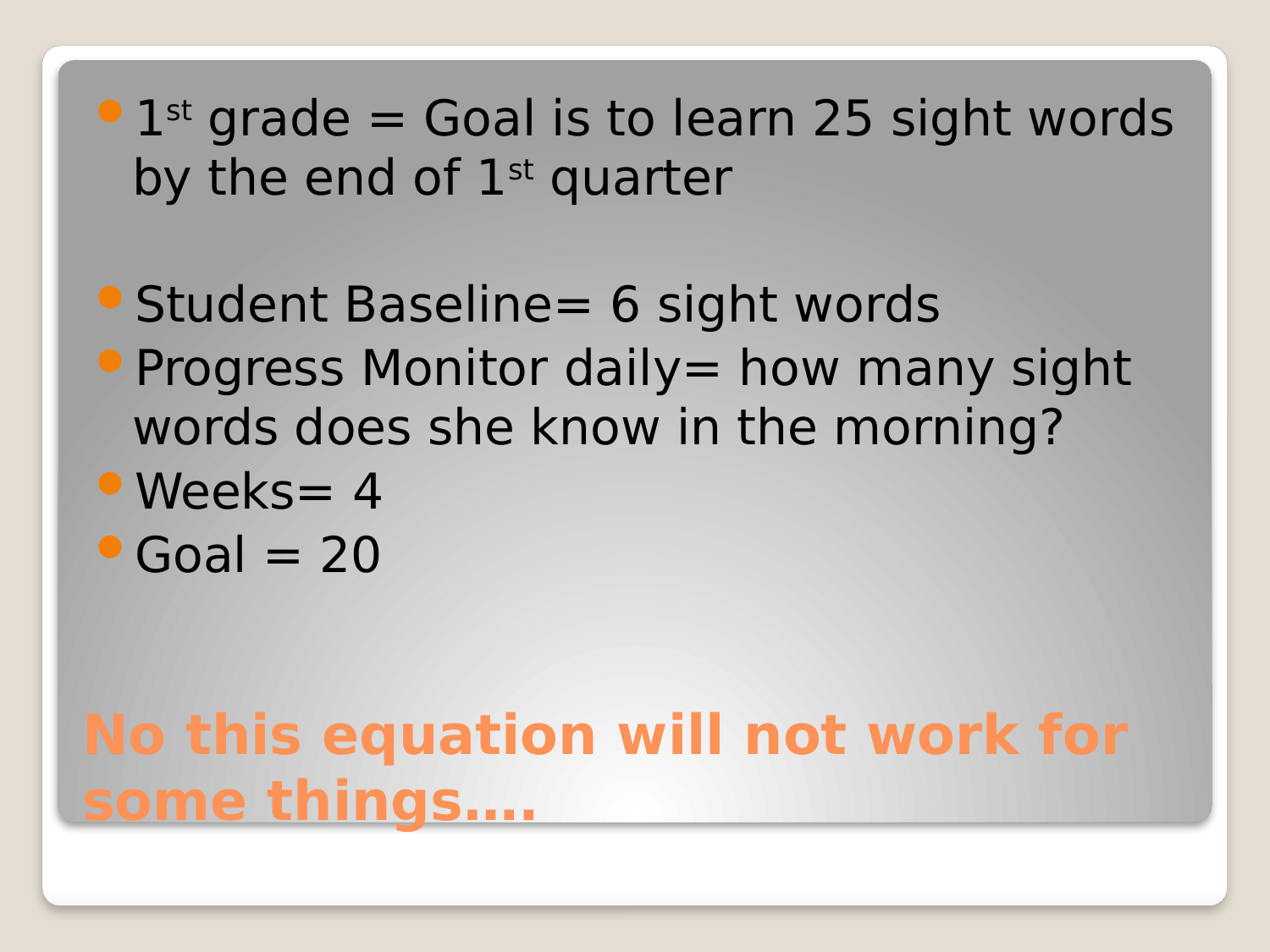

1st grade = Goal is to learn 25 sight words by the end of 1st quarter

Student Baseline= 6 sight words
Progress Monitor daily= how many sight words does she know in the morning?
Weeks= 4
Goal = 20
# No this equation will not work for some things….